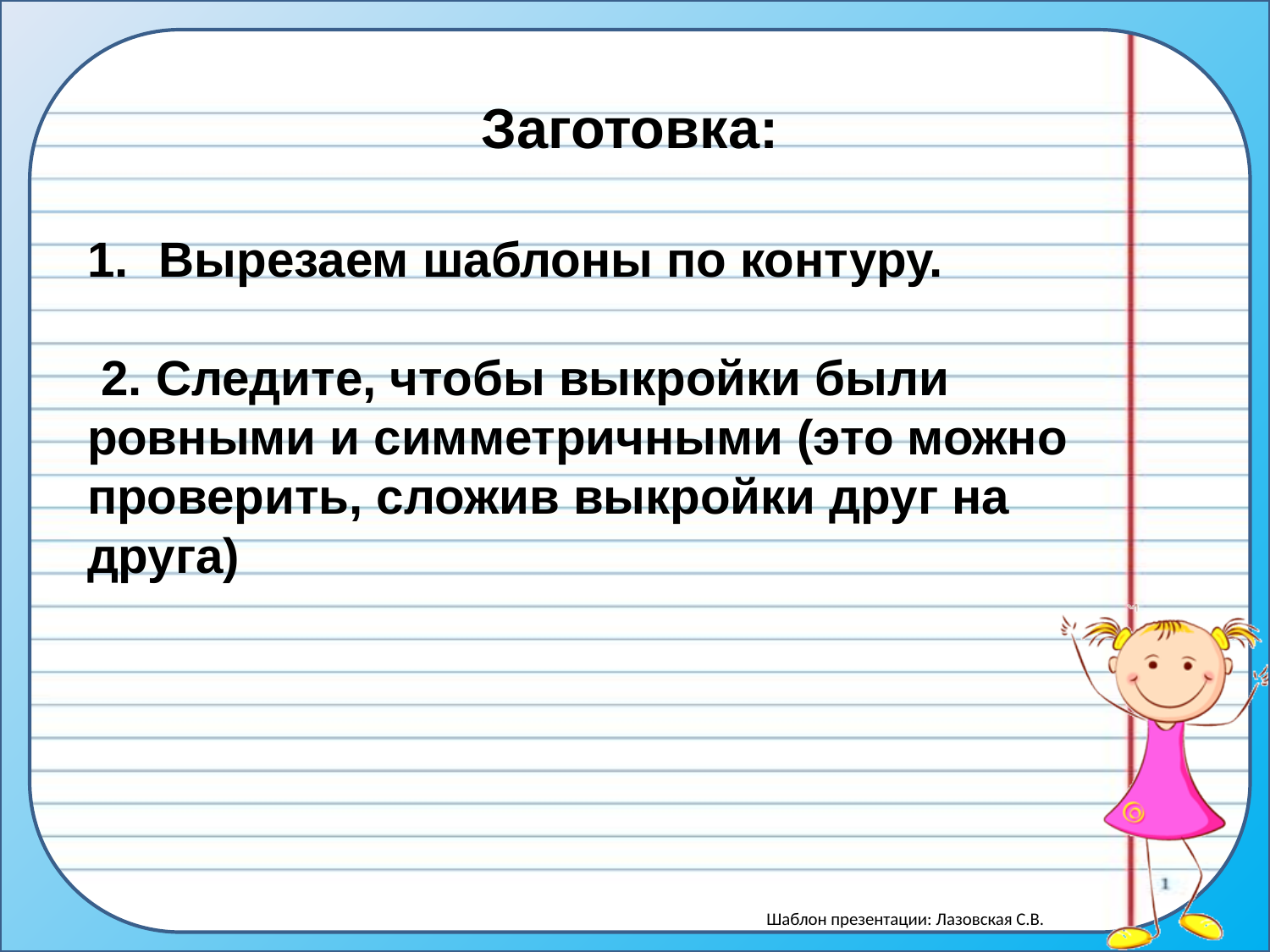

Заготовка:

Вырезаем шаблоны по контуру.

 2. Следите, чтобы выкройки были ровными и симметричными (это можно проверить, сложив выкройки друг на друга)